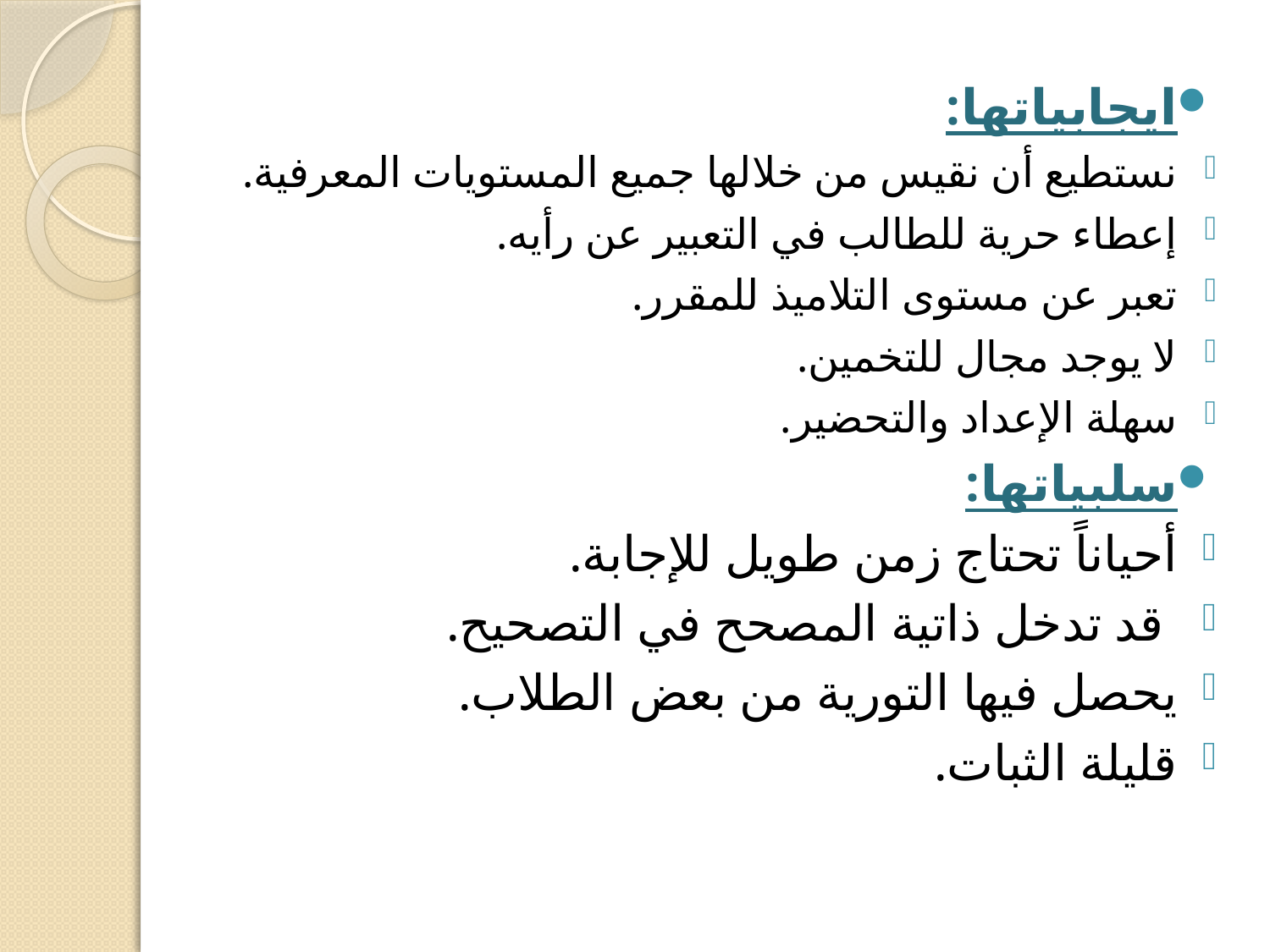

ايجابياتها:
نستطيع أن نقيس من خلالها جميع المستويات المعرفية.
إعطاء حرية للطالب في التعبير عن رأيه.
تعبر عن مستوى التلاميذ للمقرر.
لا يوجد مجال للتخمين.
سهلة الإعداد والتحضير.
سلبياتها:
أحياناً تحتاج زمن طويل للإجابة.
 قد تدخل ذاتية المصحح في التصحيح.
يحصل فيها التورية من بعض الطلاب.
قليلة الثبات.